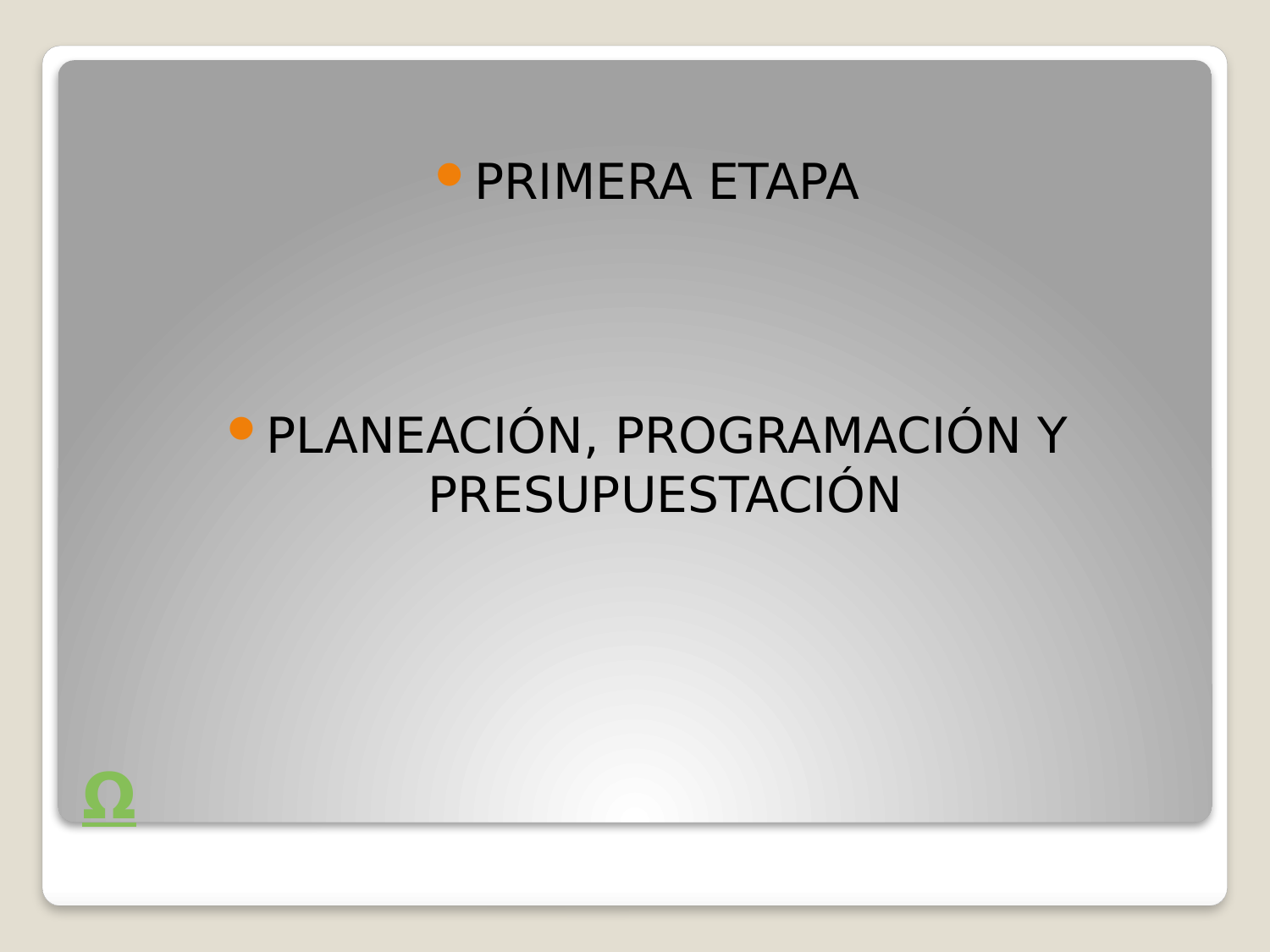

PRIMERA ETAPA

PLANEACIÓN, PROGRAMACIÓN Y PRESUPUESTACIÓN

# Ω